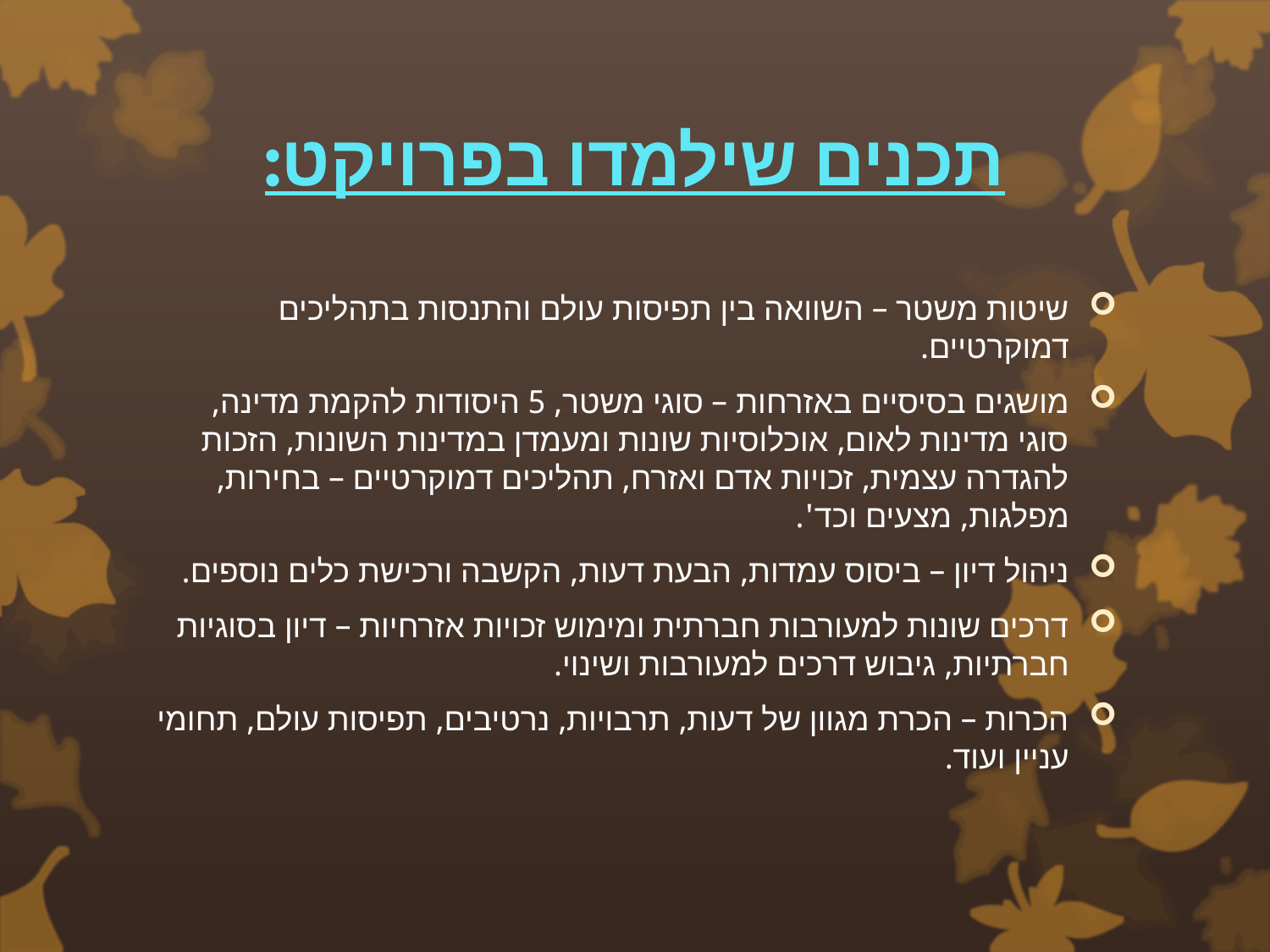

# תכנים שילמדו בפרויקט:
שיטות משטר – השוואה בין תפיסות עולם והתנסות בתהליכים דמוקרטיים.
מושגים בסיסיים באזרחות – סוגי משטר, 5 היסודות להקמת מדינה, סוגי מדינות לאום, אוכלוסיות שונות ומעמדן במדינות השונות, הזכות להגדרה עצמית, זכויות אדם ואזרח, תהליכים דמוקרטיים – בחירות, מפלגות, מצעים וכד'.
ניהול דיון – ביסוס עמדות, הבעת דעות, הקשבה ורכישת כלים נוספים.
דרכים שונות למעורבות חברתית ומימוש זכויות אזרחיות – דיון בסוגיות חברתיות, גיבוש דרכים למעורבות ושינוי.
הכרות – הכרת מגוון של דעות, תרבויות, נרטיבים, תפיסות עולם, תחומי עניין ועוד.